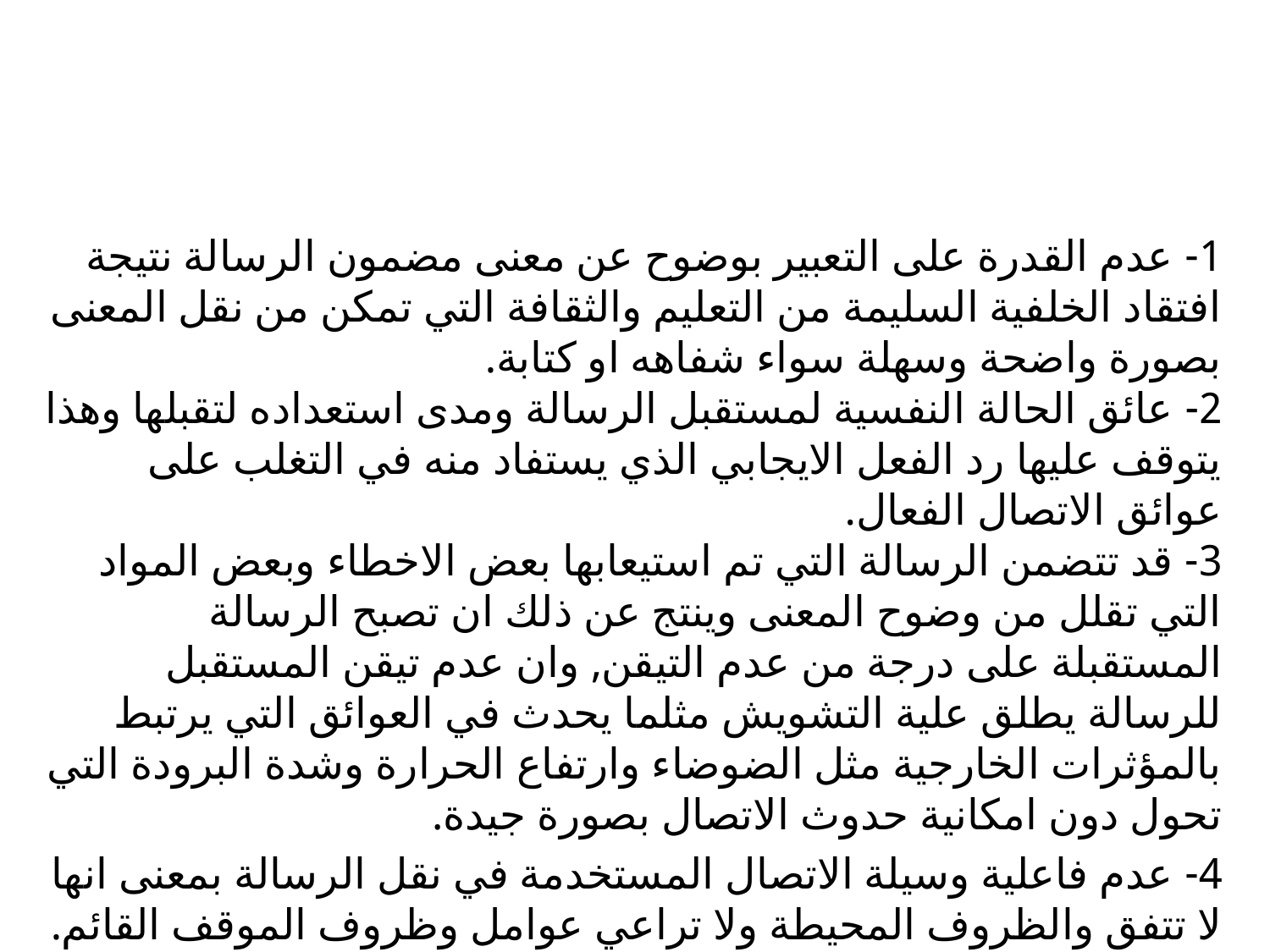

1- عدم القدرة على التعبير بوضوح عن معنى مضمون الرسالة نتيجة افتقاد الخلفية السليمة من التعليم والثقافة التي تمكن من نقل المعنى بصورة واضحة وسهلة سواء شفاهه او كتابة.
2- عائق الحالة النفسية لمستقبل الرسالة ومدى استعداده لتقبلها وهذا يتوقف عليها رد الفعل الايجابي الذي يستفاد منه في التغلب على عوائق الاتصال الفعال.
3- قد تتضمن الرسالة التي تم استيعابها بعض الاخطاء وبعض المواد التي تقلل من وضوح المعنى وينتج عن ذلك ان تصبح الرسالة المستقبلة على درجة من عدم التيقن, وان عدم تيقن المستقبل للرسالة يطلق علية التشويش مثلما يحدث في العوائق التي يرتبط بالمؤثرات الخارجية مثل الضوضاء وارتفاع الحرارة وشدة البرودة التي تحول دون امكانية حدوث الاتصال بصورة جيدة.
4- عدم فاعلية وسيلة الاتصال المستخدمة في نقل الرسالة بمعنى انها لا تتفق والظروف المحيطة ولا تراعي عوامل وظروف الموقف القائم.